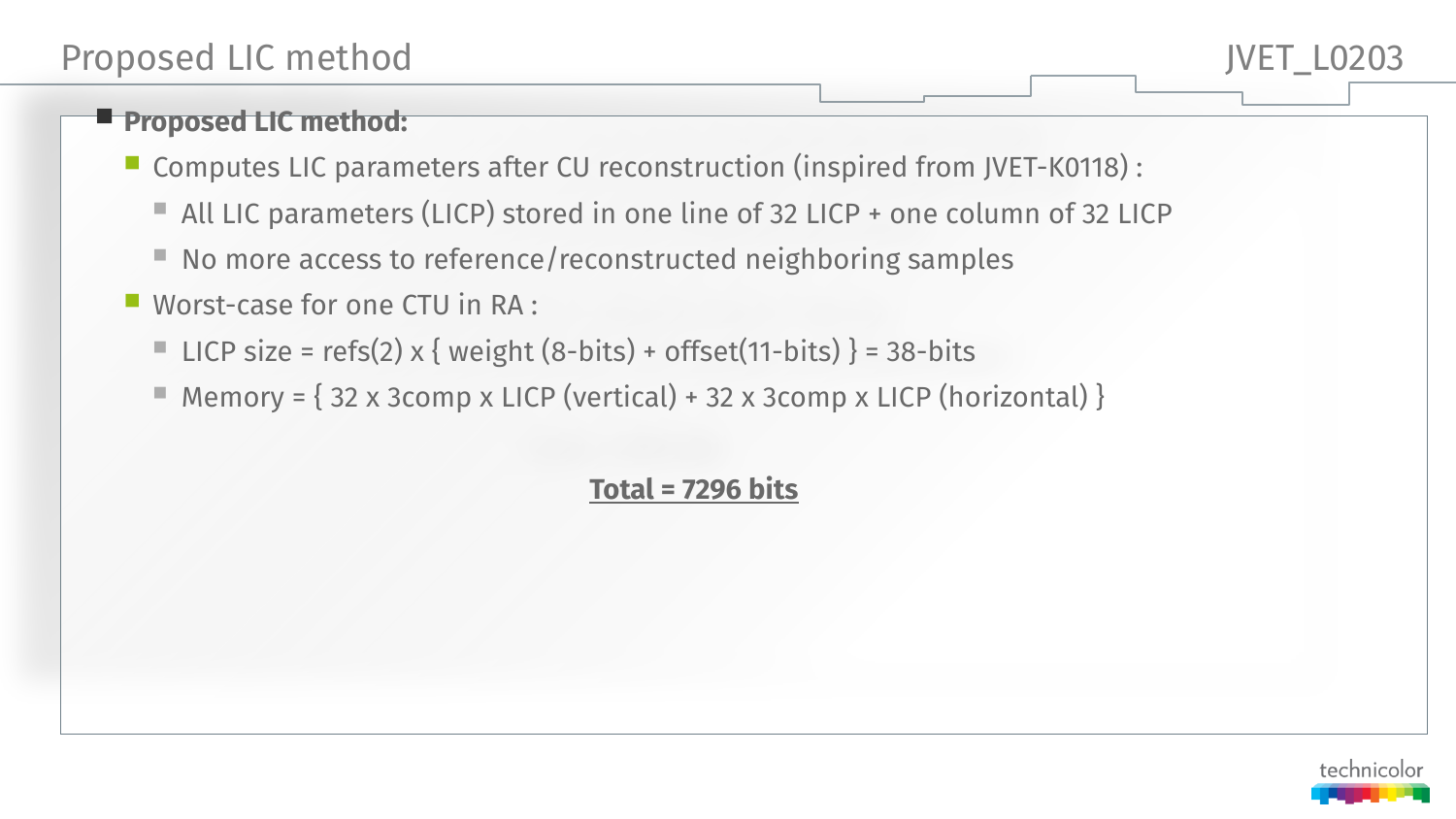

# Proposed LIC method						JVET_L0203
Proposed LIC method:
Computes LIC parameters after CU reconstruction (inspired from JVET-K0118) :
All LIC parameters (LICP) stored in one line of 32 LICP + one column of 32 LICP
No more access to reference/reconstructed neighboring samples
Worst-case for one CTU in RA :
LICP size = refs(2) x { weight (8-bits) + offset(11-bits) } = 38-bits
Memory = { 32 x 3comp x LICP (vertical) + 32 x 3comp x LICP (horizontal) }

			Total = 7296 bits